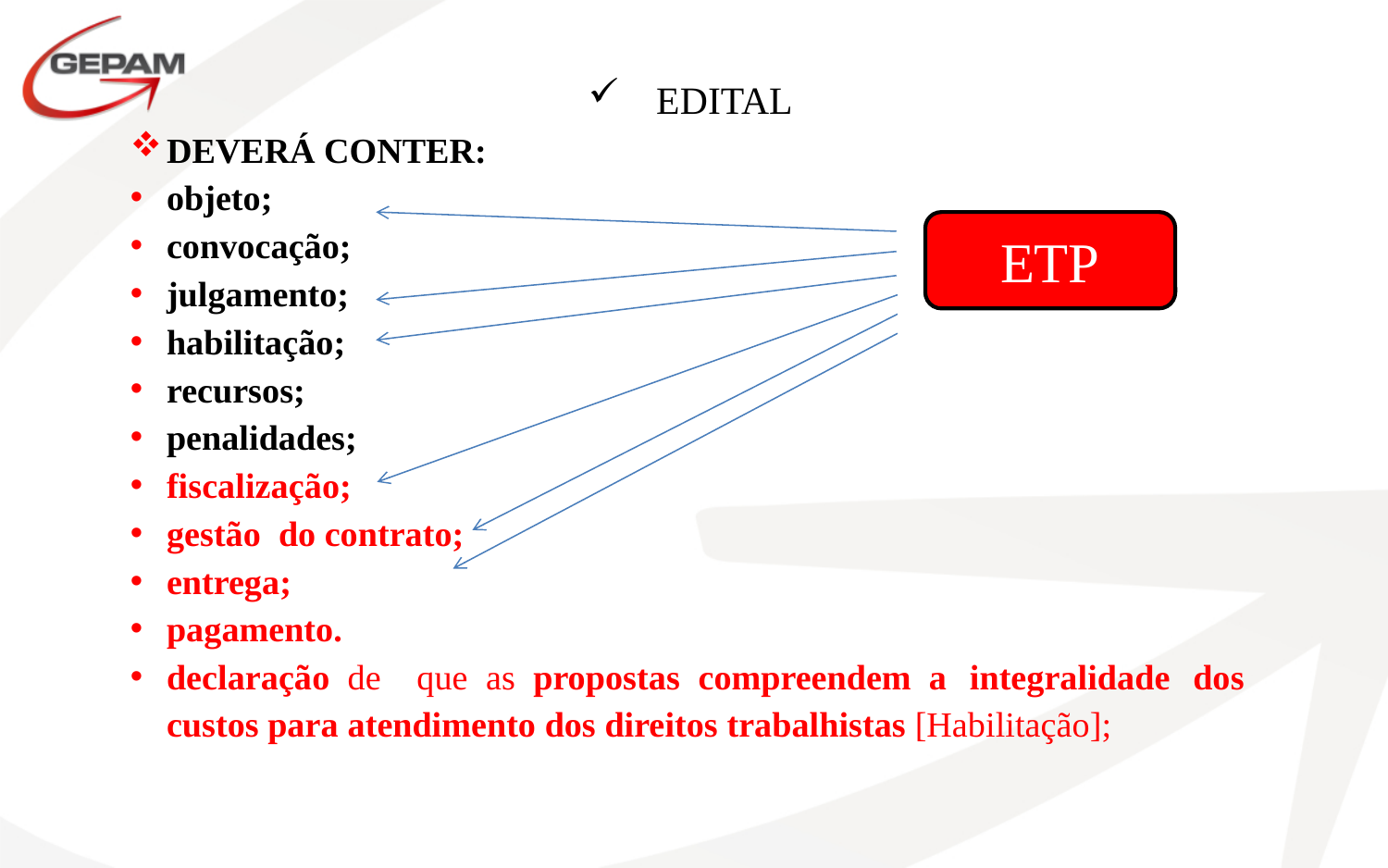

EDITAL
DEVERÁ CONTER:
objeto;
convocação;
julgamento;
habilitação;
recursos;
penalidades;
fiscalização;
gestão  do contrato;
entrega;
pagamento.
declaração de  que as propostas compreendem a integralidade dos  custos para atendimento dos direitos trabalhistas [Habilitação];
ETP